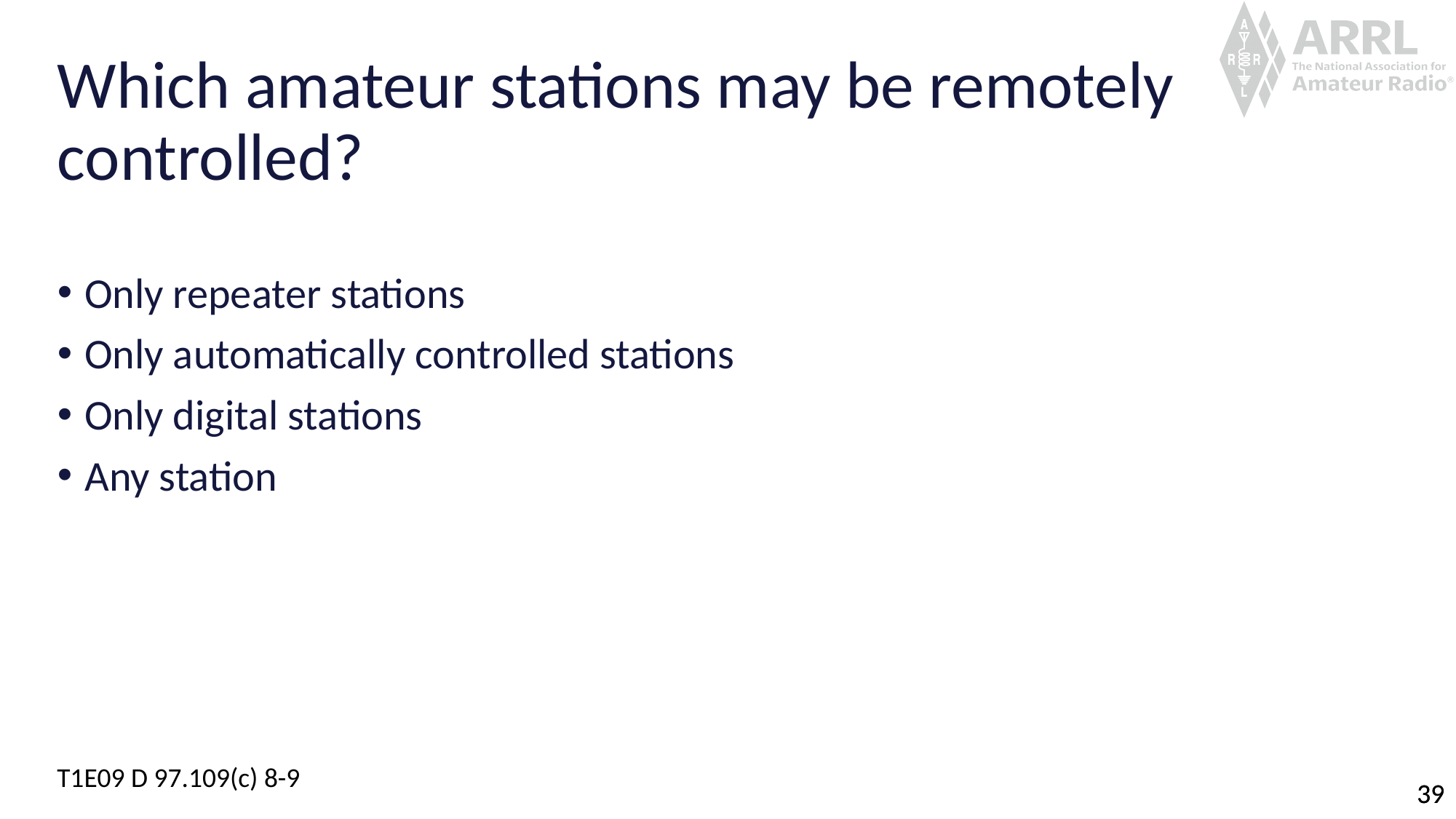

# Which amateur stations may be remotely controlled?
Only repeater stations
Only automatically controlled stations
Only digital stations
Any station
T1E09 D 97.109(c) 8-9